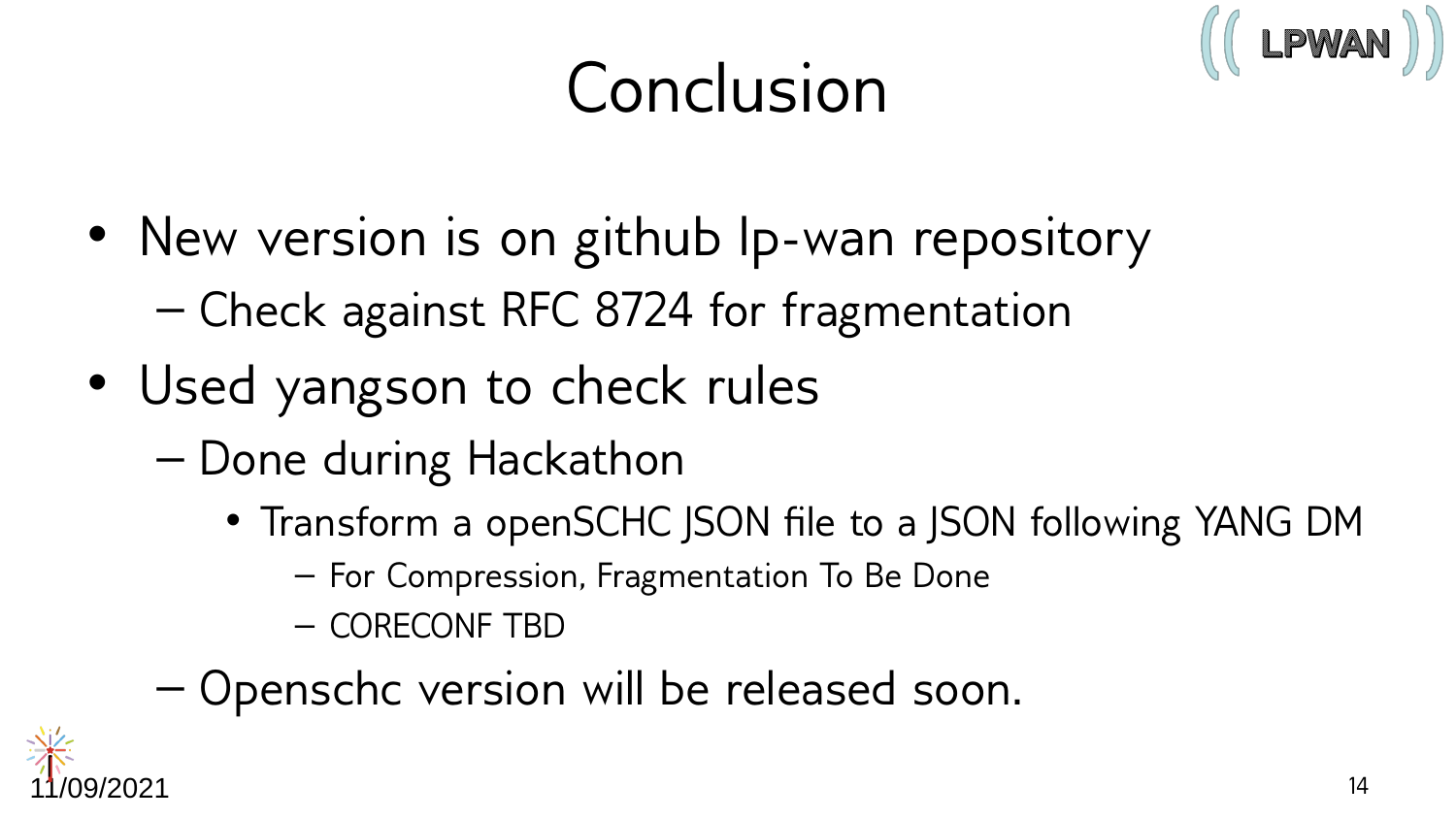

# Conclusion
New version is on github lp-wan repository
Check against RFC 8724 for fragmentation
Used yangson to check rules
Done during Hackathon
Transform a openSCHC JSON file to a JSON following YANG DM
For Compression, Fragmentation To Be Done
CORECONF TBD
Openschc version will be released soon.
14